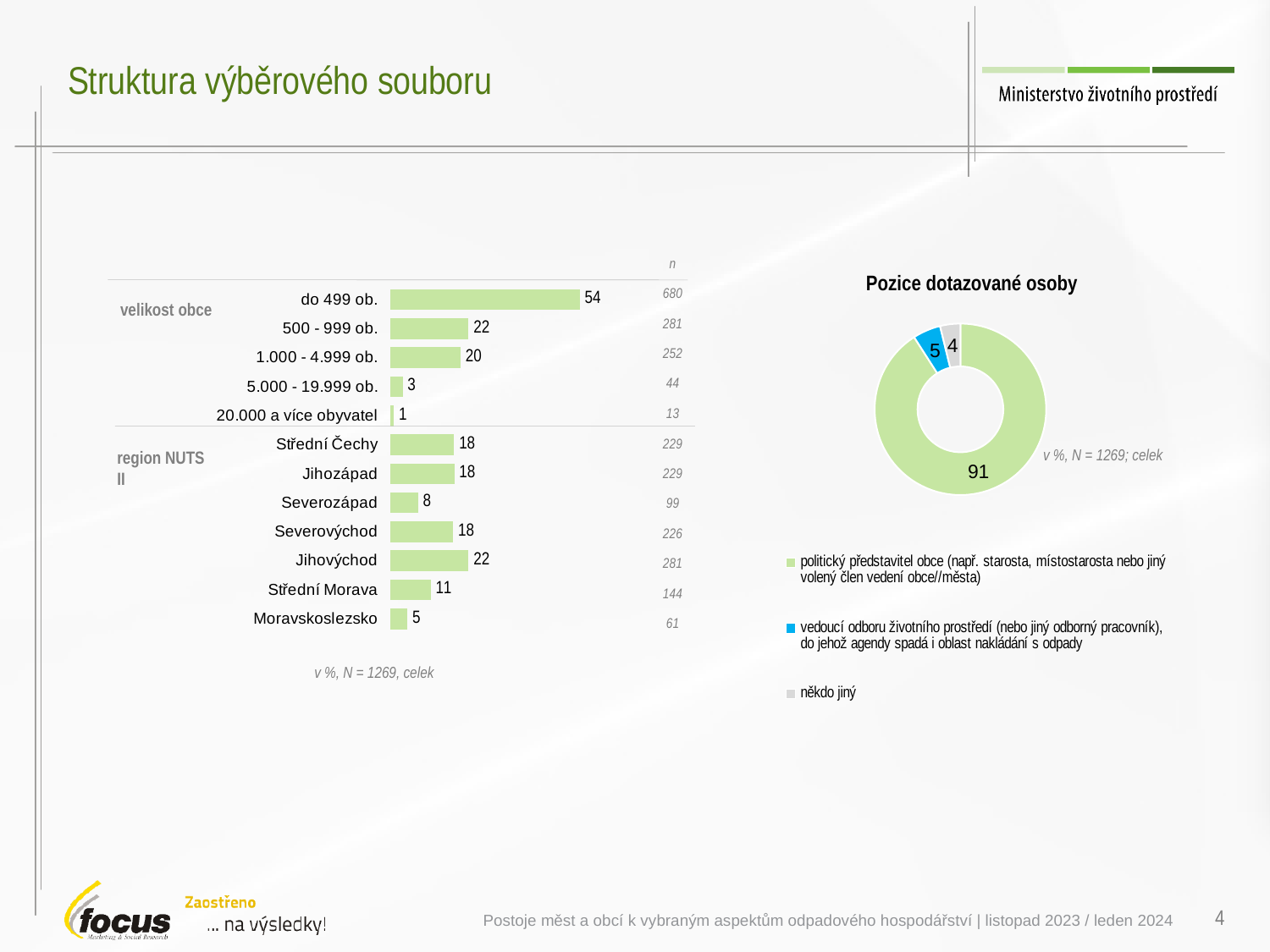

# Struktura výběrového souboru
|  |
| --- |
| n |
| 680 |
| 281 |
| 252 |
| 44 |
| 13 |
| 229 |
| 229 |
| 99 |
| 226 |
| 281 |
| 144 |
| 61 |

### Chart

| Category |  |
|---|---|
| politický představitel obce (např. starosta, místostarosta nebo jiný volený člen vedení obce//města) | 90.9256415 |
| vedoucí odboru životního prostředí (nebo jiný odborný pracovník), do jehož agendy spadá i oblast nakládání s odpady | 5.255156201 |
| někdo jiný | 3.819202296 |

### Chart

| Category |  |
|---|---|
|  | None |
| do 499 ob. | 53.53441002757 |
| 500 - 999 ob. | 22.10530595851 |
| 1.000 - 4.999 ob. | 19.88264553454 |
| 5.000 - 19.999 ob. | 3.466558822743 |
| 20.000 a více obyvatel | 1.011079656633 |
| Střední Čechy | 18.03128905958 |
| Jihozápad | 18.05787943564 |
| Severozápad | 7.83310681297 |
| Severovýchod | 17.77896883988 |
| Jihovýchod | 22.10284442922 |
| Střední Morava | 11.38047690655 |
| Moravskoslezsko | 4.81543451617 |
Pozice dotazované osoby

velikost obce

v %, N = 1269; celek
region NUTS II
v %, N = 1269, celek